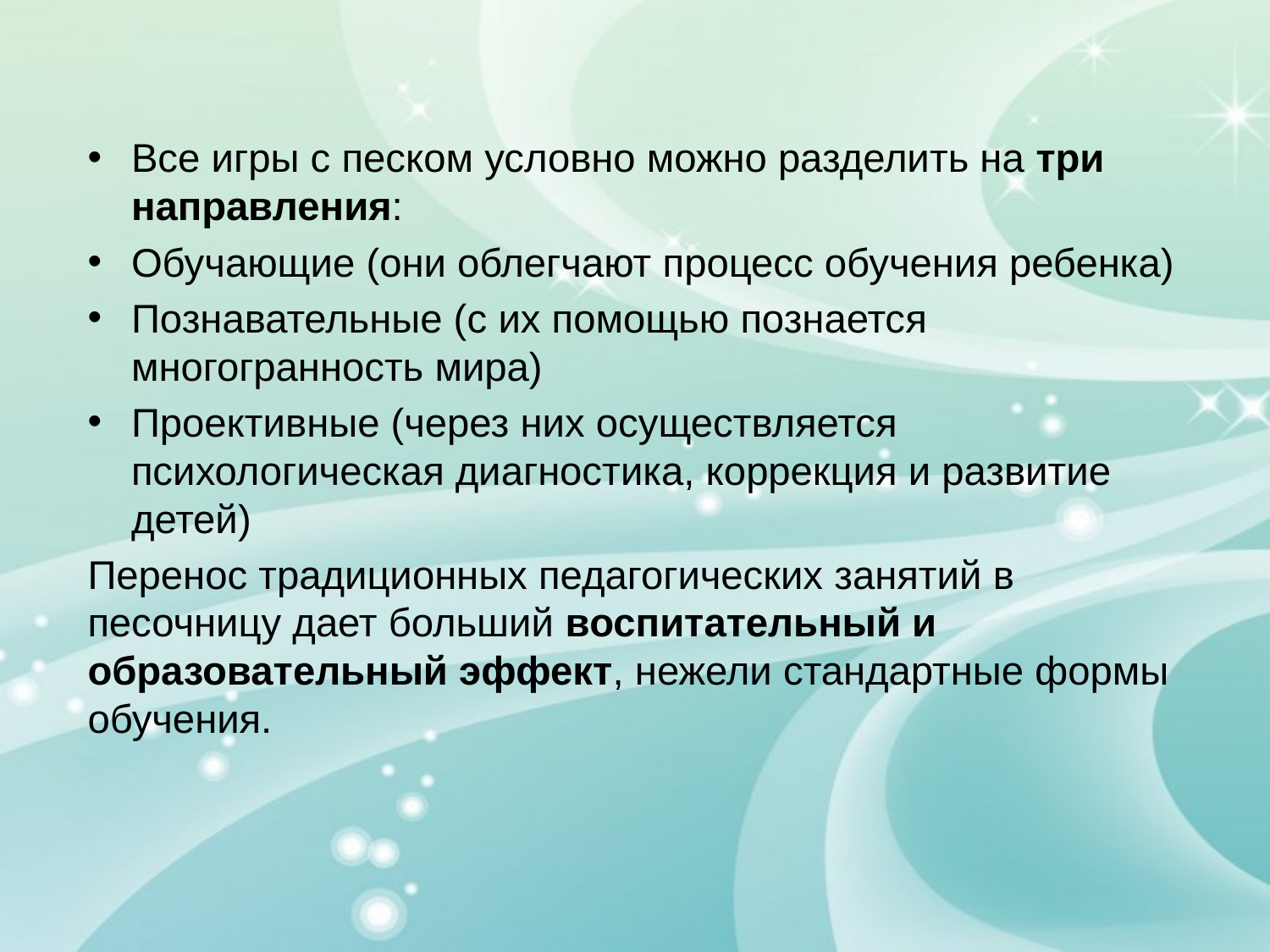

Все игры с песком условно можно разделить на три направления:
Обучающие (они облегчают процесс обучения ребенка)
Познавательные (с их помощью познается многогранность мира)
Проективные (через них осуществляется психологическая диагностика, коррекция и развитие детей)
Перенос традиционных педагогических занятий в песочницу дает больший воспитательный и образовательный эффект, нежели стандартные формы обучения.